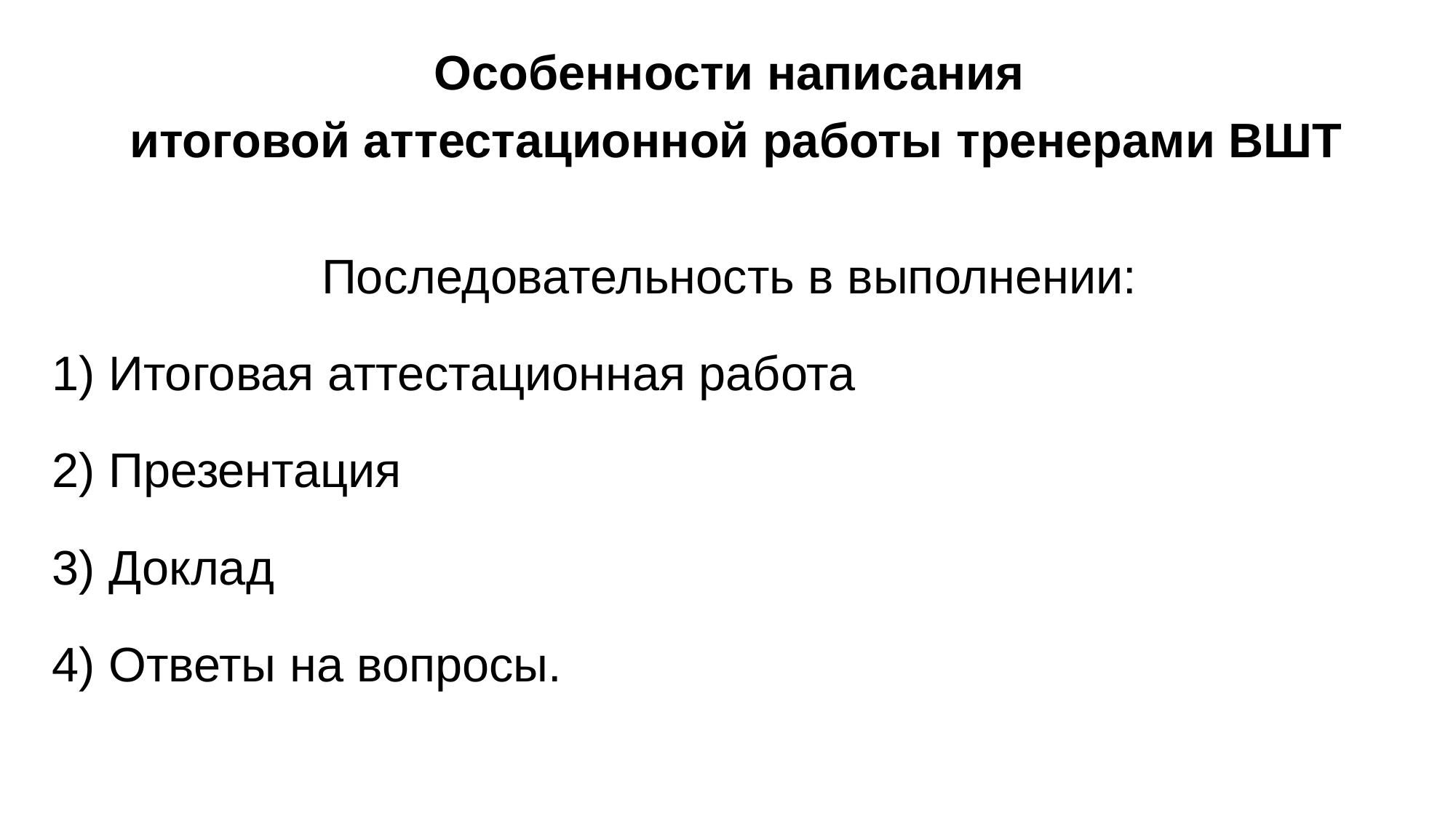

Особенности написания
итоговой аттестационной работы тренерами ВШТ

Последовательность в выполнении:
1) Итоговая аттестационная работа
2) Презентация
3) Доклад
4) Ответы на вопросы.

#